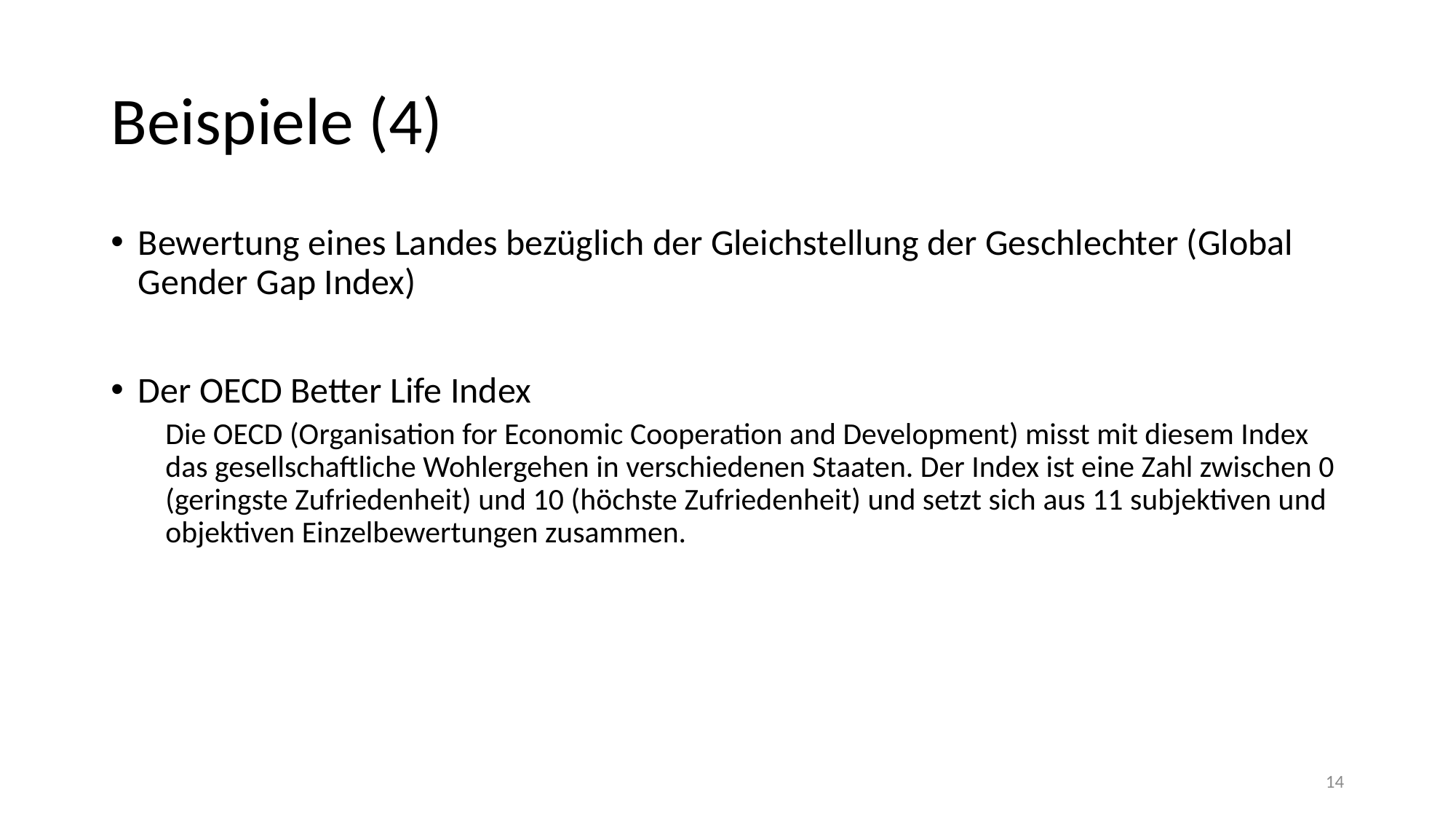

# Beispiele (4)
Bewertung eines Landes bezüglich der Gleichstellung der Geschlechter (Global Gender Gap Index)

Der OECD Better Life Index
Die OECD (Organisation for Economic Cooperation and Development) misst mit diesem Index das gesellschaftliche Wohlergehen in verschiedenen Staaten. Der Index ist eine Zahl zwischen 0 (geringste Zufriedenheit) und 10 (höchste Zufriedenheit) und setzt sich aus 11 subjektiven und objektiven Einzelbewertungen zusammen.
14